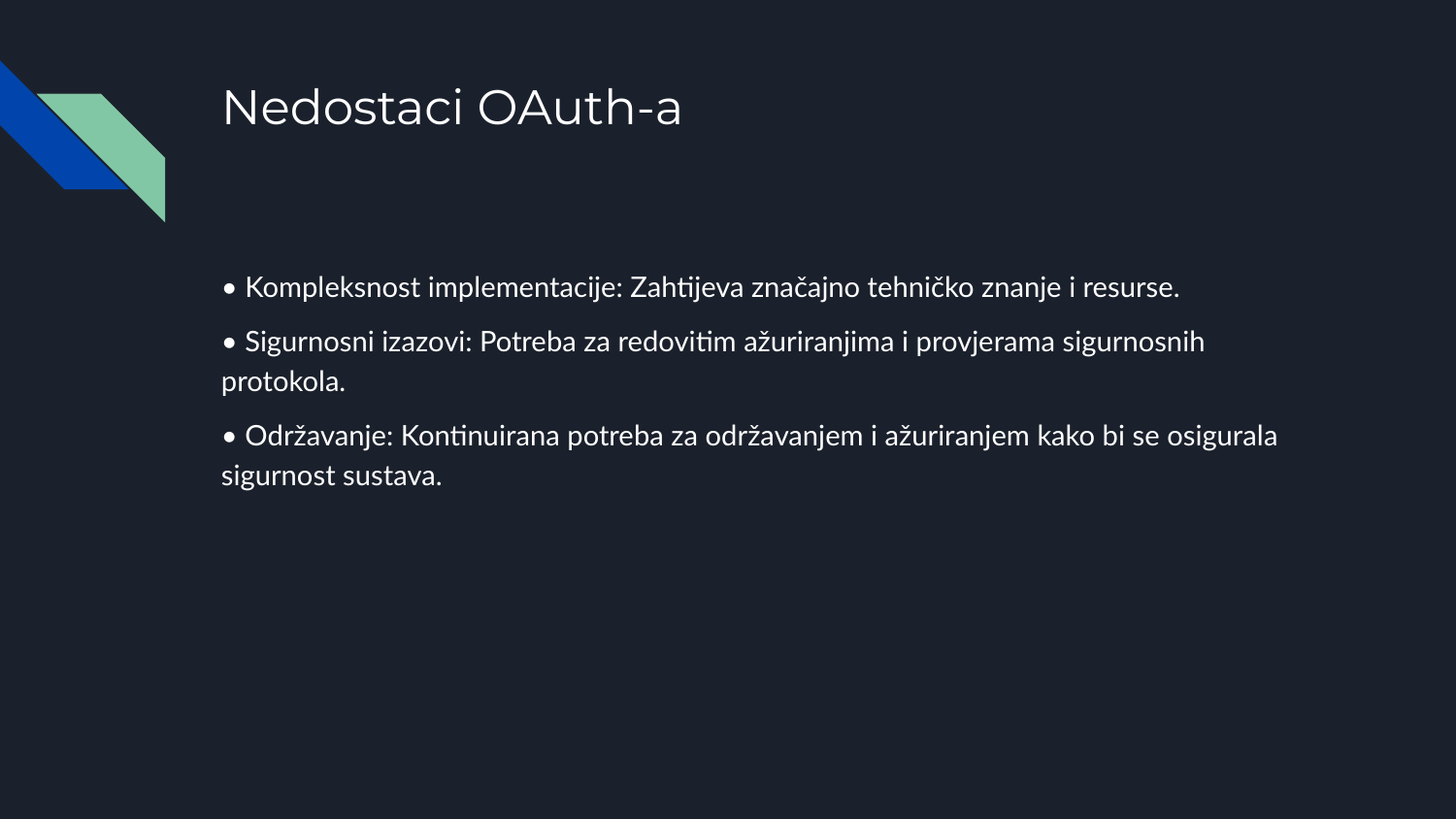

# Nedostaci OAuth-a
• Kompleksnost implementacije: Zahtijeva značajno tehničko znanje i resurse.
• Sigurnosni izazovi: Potreba za redovitim ažuriranjima i provjerama sigurnosnih protokola.
• Održavanje: Kontinuirana potreba za održavanjem i ažuriranjem kako bi se osigurala sigurnost sustava.